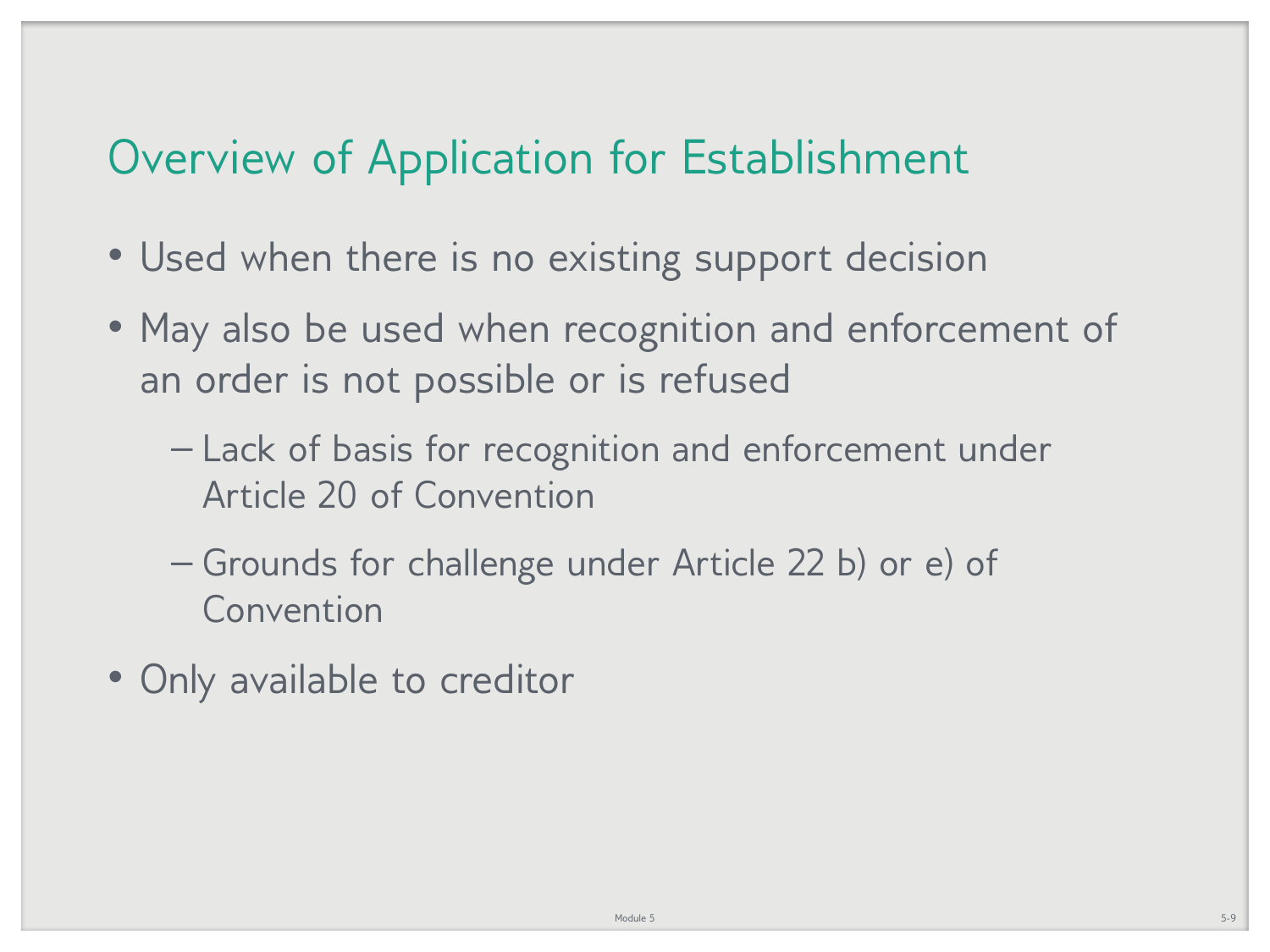

# Overview of Application for Establishment
Used when there is no existing support decision
May also be used when recognition and enforcement of an order is not possible or is refused
Lack of basis for recognition and enforcement under Article 20 of Convention
Grounds for challenge under Article 22 b) or e) of Convention
Only available to creditor
Module 5
5-9